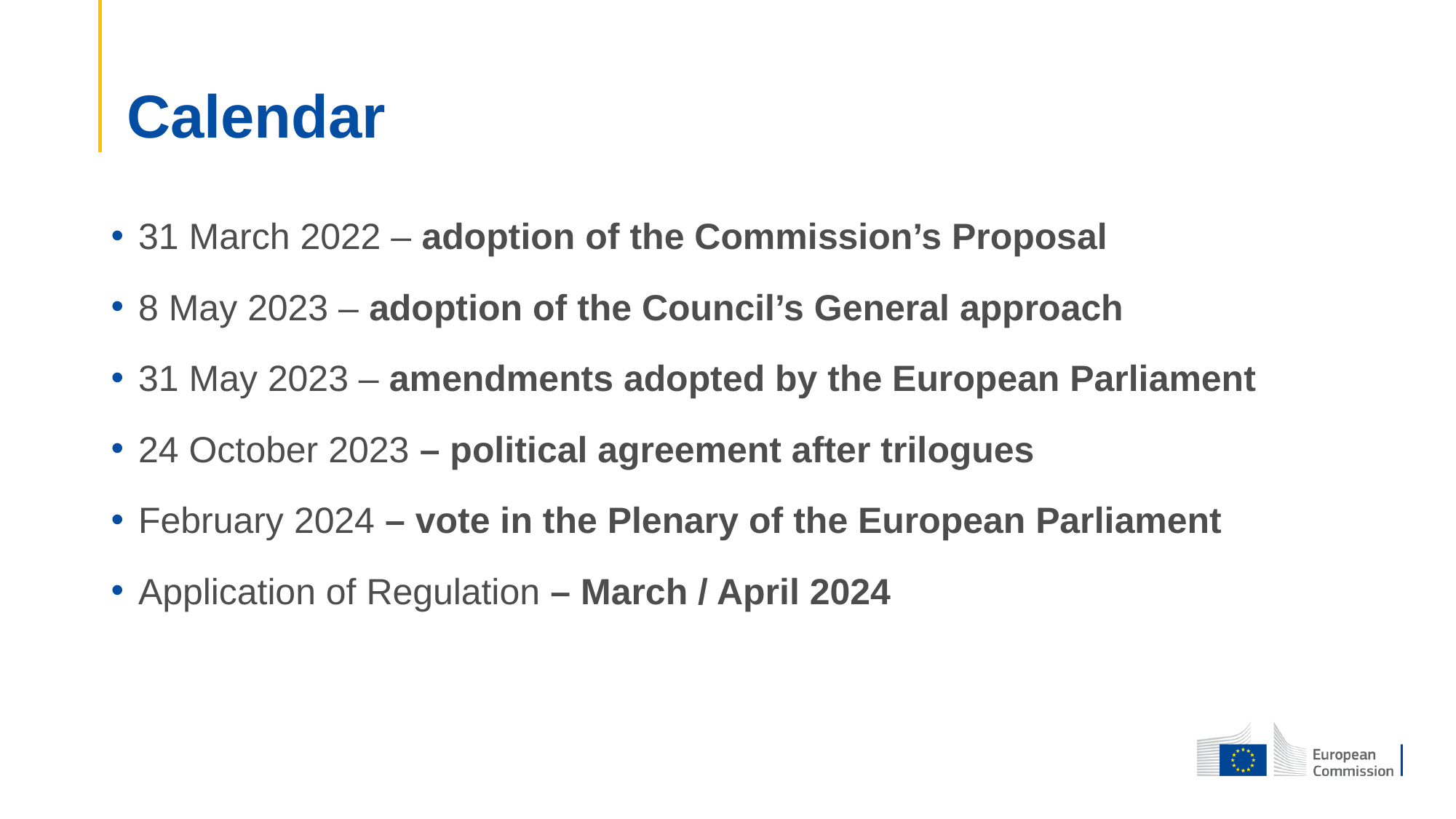

# Calendar
31 March 2022 – adoption of the Commission’s Proposal
8 May 2023 – adoption of the Council’s General approach
31 May 2023 – amendments adopted by the European Parliament
24 October 2023 – political agreement after trilogues
February 2024 – vote in the Plenary of the European Parliament
Application of Regulation – March / April 2024